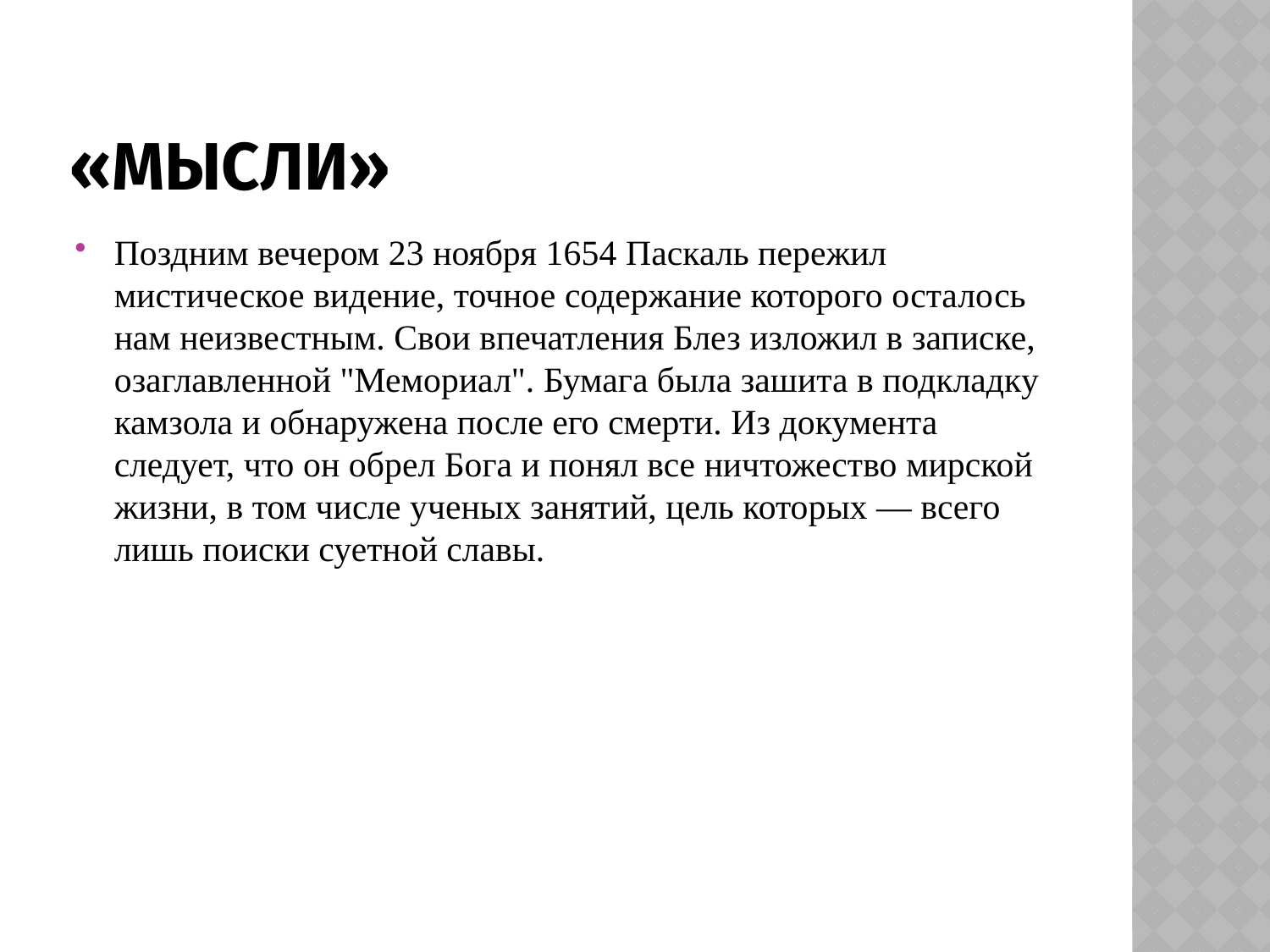

# «мысли»
Поздним вечером 23 ноября 1654 Паскаль пережил мистическое видение, точное содержание которого осталось нам неизвестным. Свои впечатления Блез изложил в записке, озаглавленной "Мемориал". Бумага была зашита в подкладку камзола и обнаружена после его смерти. Из документа следует, что он обрел Бога и понял все ничтожество мирской жизни, в том числе ученых занятий, цель которых — всего лишь поиски суетной славы.